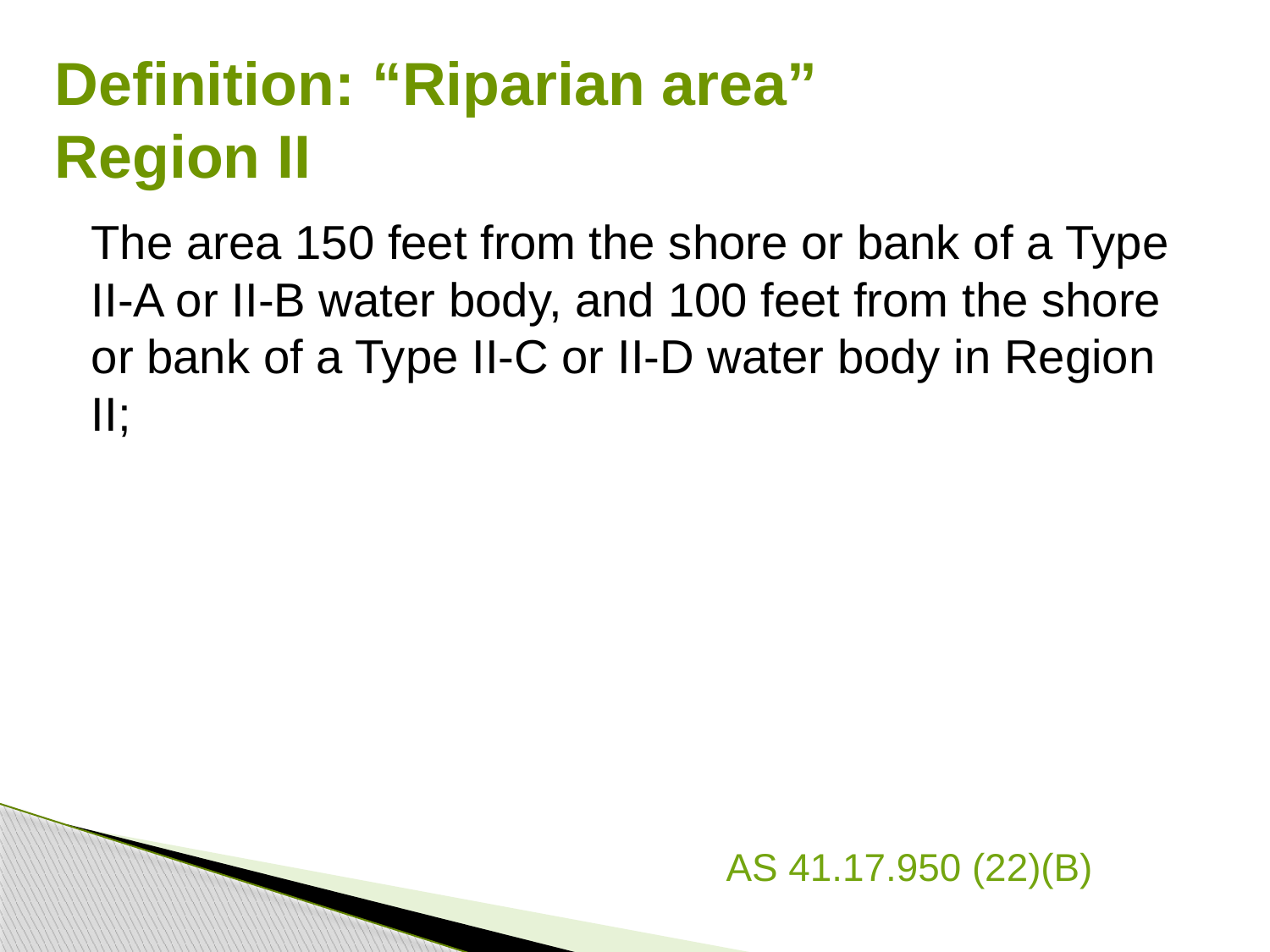

# Definition: “Riparian area” Region II
The area 150 feet from the shore or bank of a Type II-A or II-B water body, and 100 feet from the shore or bank of a Type II-C or II-D water body in Region II;

					AS 41.17.950 (22)(B)